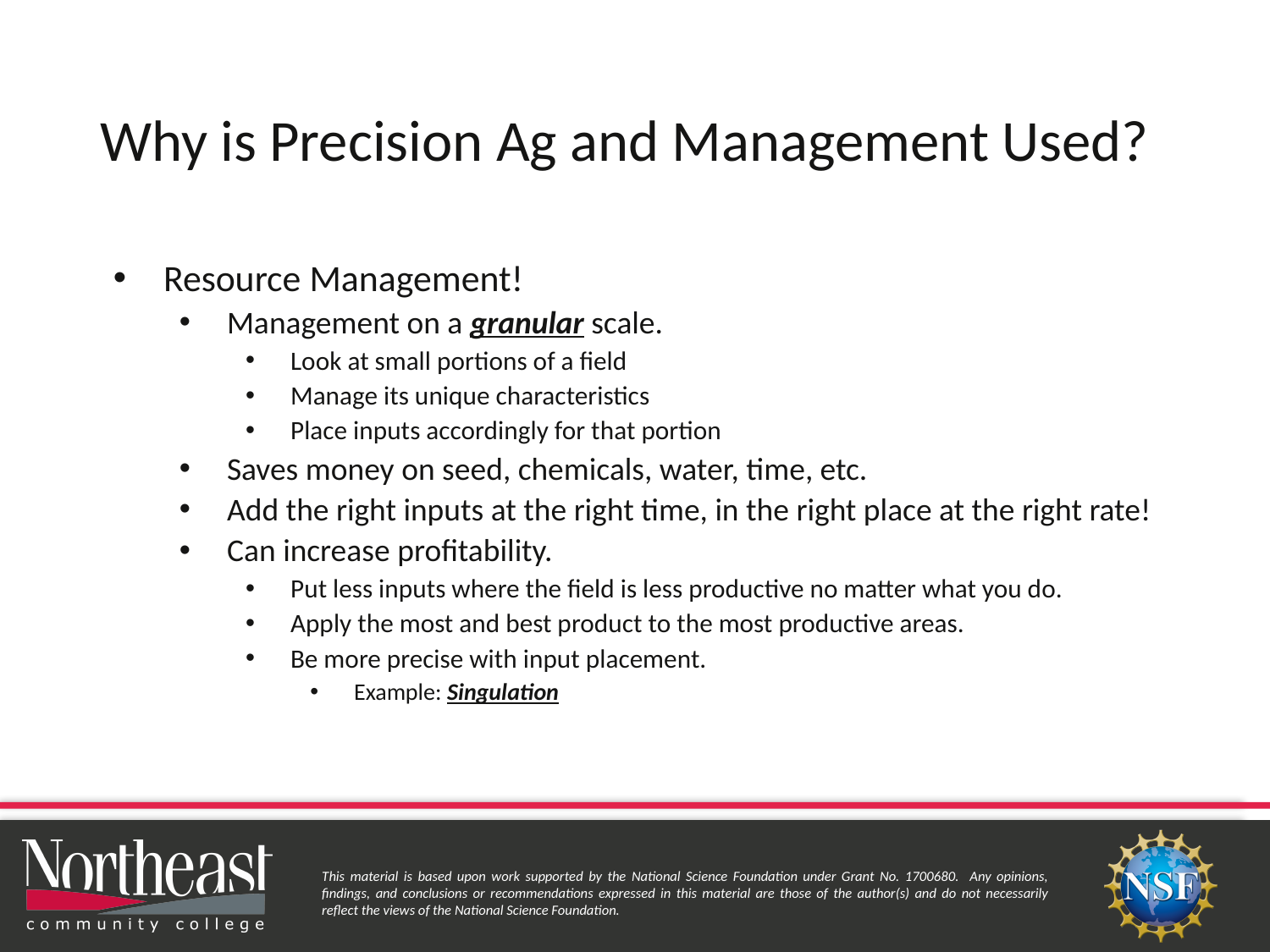

# Why is Precision Ag and Management Used?
Resource Management!
Management on a granular scale.
Look at small portions of a field
Manage its unique characteristics
Place inputs accordingly for that portion
Saves money on seed, chemicals, water, time, etc.
Add the right inputs at the right time, in the right place at the right rate!
Can increase profitability.
Put less inputs where the field is less productive no matter what you do.
Apply the most and best product to the most productive areas.
Be more precise with input placement.
Example: Singulation